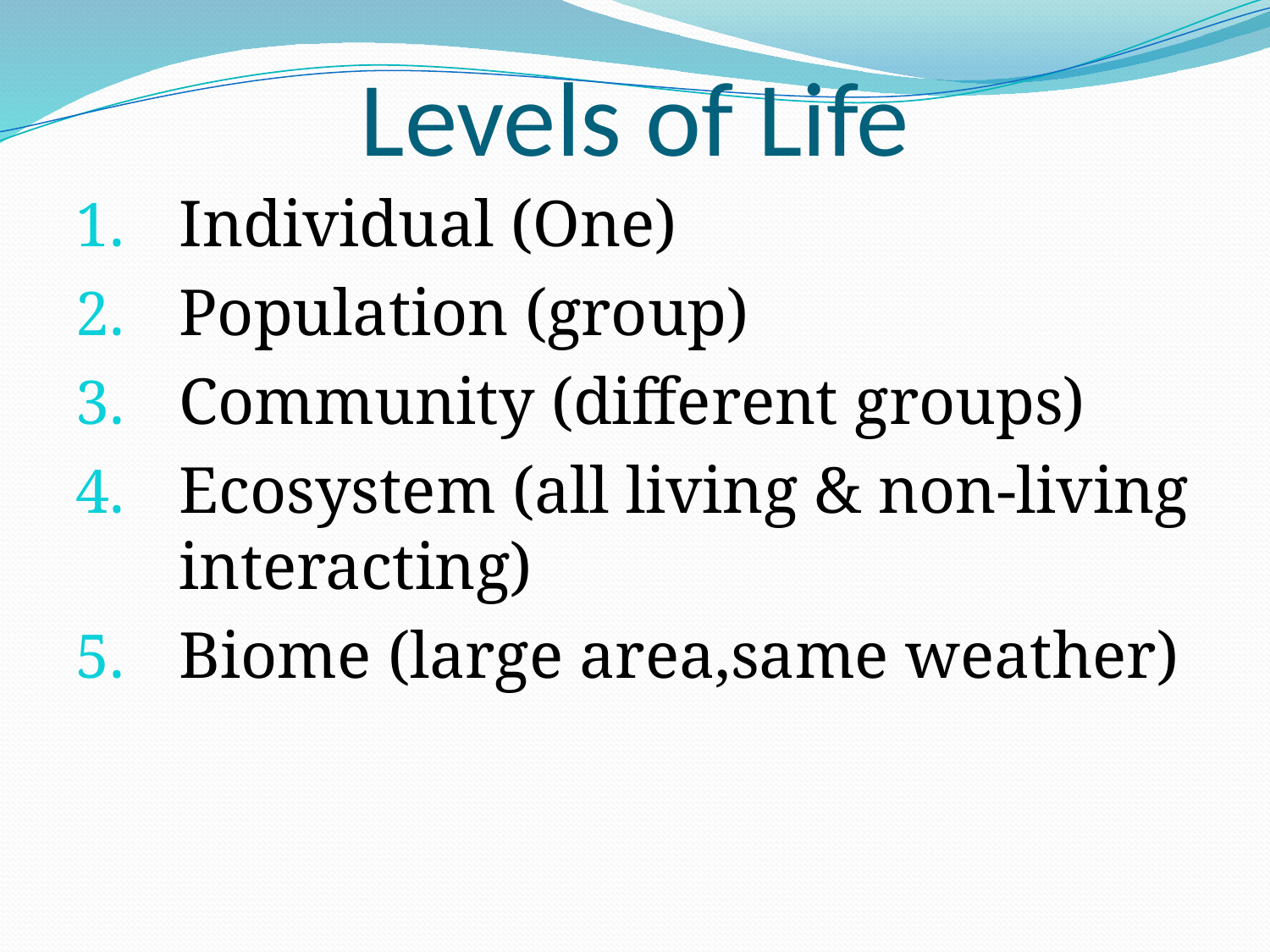

# Levels of Life
Individual (One)
Population (group)
Community (different groups)
Ecosystem (all living & non-living interacting)
Biome (large area,same weather)